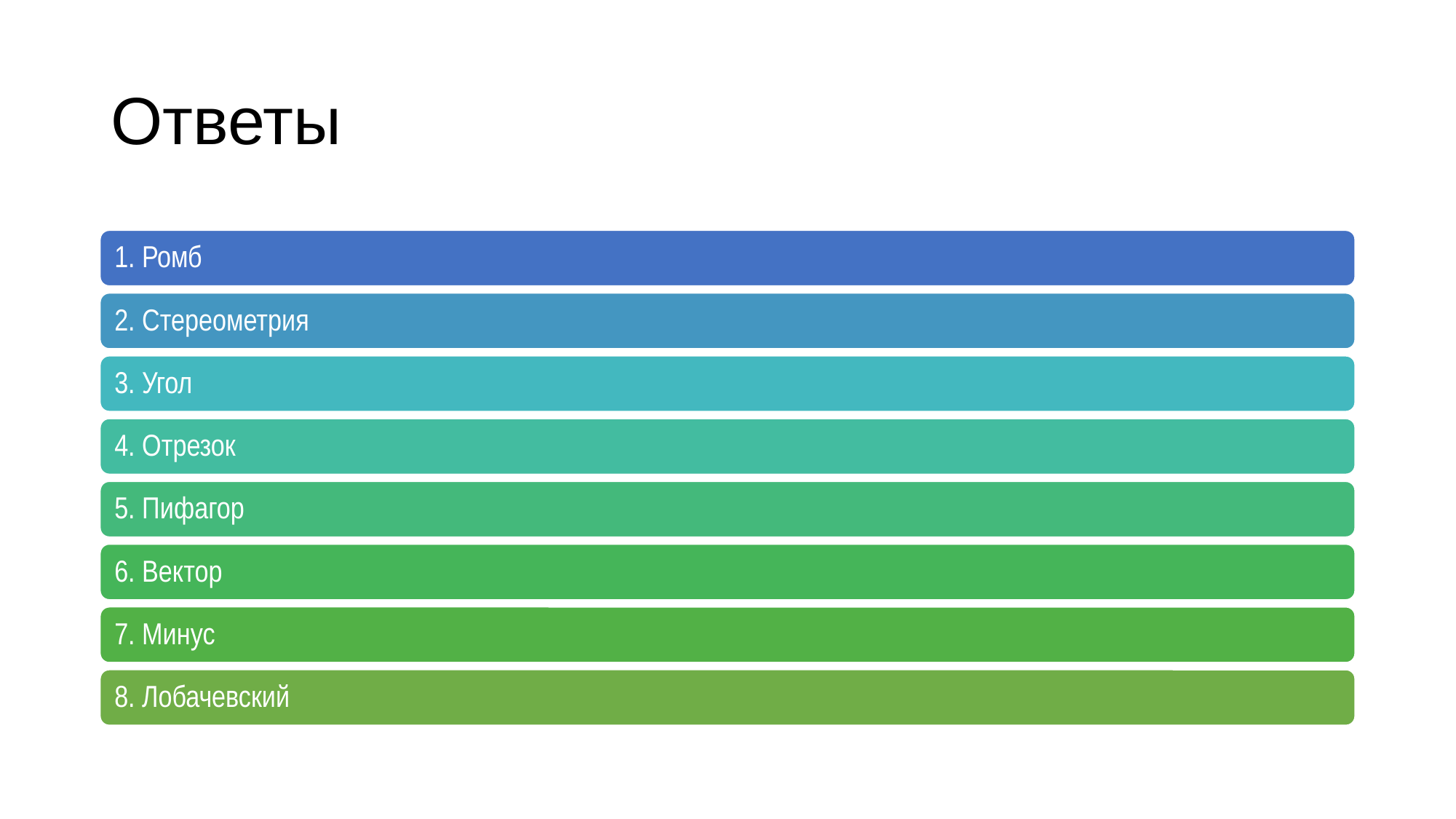

# Ответы
1. Ромб
2. Стереометрия
3. Угол
4. Отрезок
5. Пифагор
6. Вектор
7. Минус
8. Лобачевский